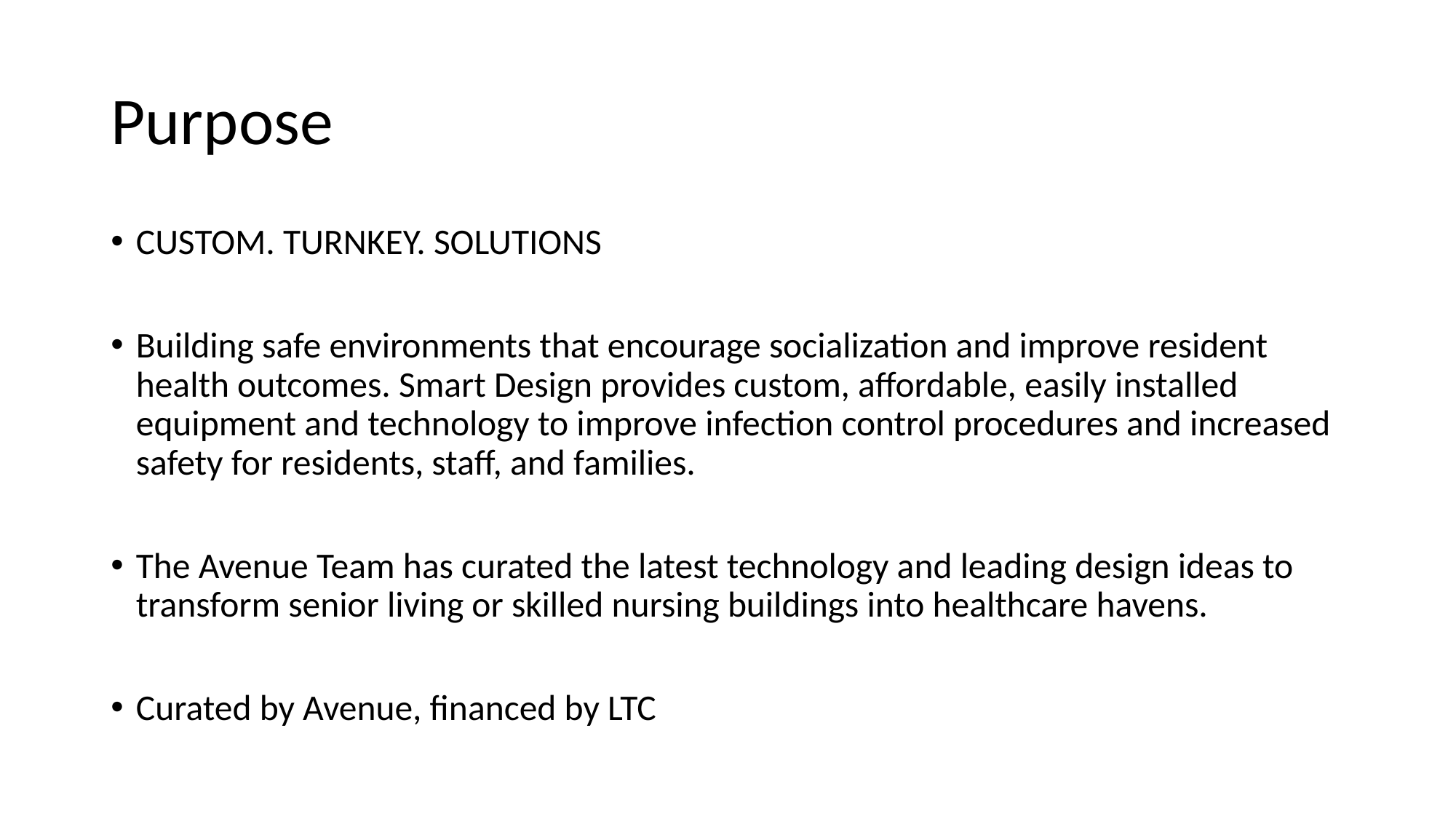

# Purpose
CUSTOM. TURNKEY. SOLUTIONS

Building safe environments that encourage socialization and improve resident health outcomes. Smart Design provides custom, affordable, easily installed equipment and technology to improve infection control procedures and increased safety for residents, staff, and families.

The Avenue Team has curated the latest technology and leading design ideas to transform senior living or skilled nursing buildings into healthcare havens.

Curated by Avenue, financed by LTC